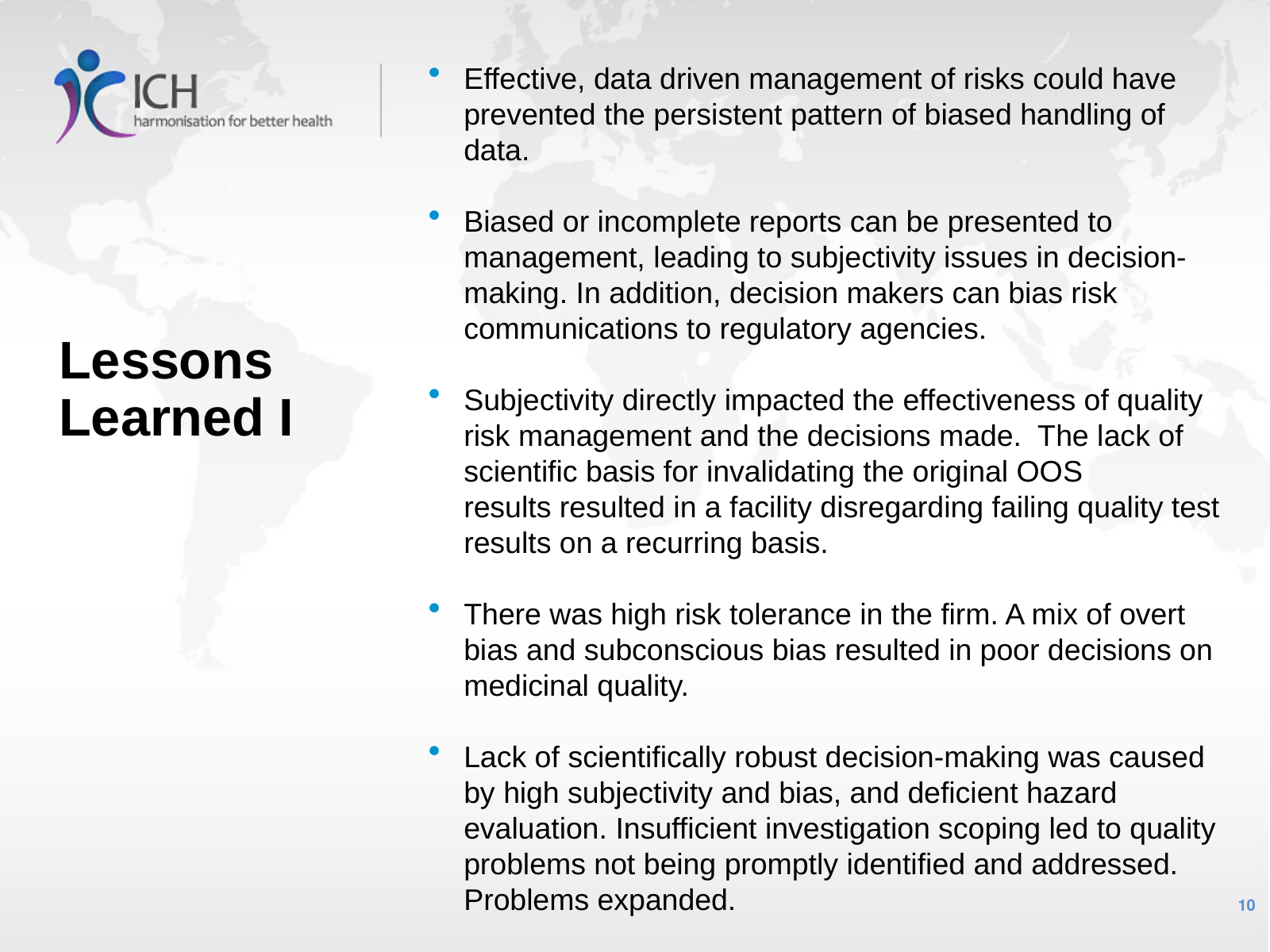

Effective, data driven management of risks could have prevented the persistent pattern of biased handling of data.

Biased or incomplete reports can be presented to management, leading to subjectivity issues in decision-making. In addition, decision makers can bias risk communications to regulatory agencies.

Subjectivity directly impacted the effectiveness of quality risk management and the decisions made.  The lack of scientific basis for invalidating the original OOS results resulted in a facility disregarding failing quality test results on a recurring basis.

There was high risk tolerance in the firm. A mix of overt bias and subconscious bias resulted in poor decisions on medicinal quality.

Lack of scientifically robust decision-making was caused by high subjectivity and bias, and deficient hazard evaluation. Insufficient investigation scoping led to quality problems not being promptly identified and addressed. Problems expanded.

# Lessons Learned I